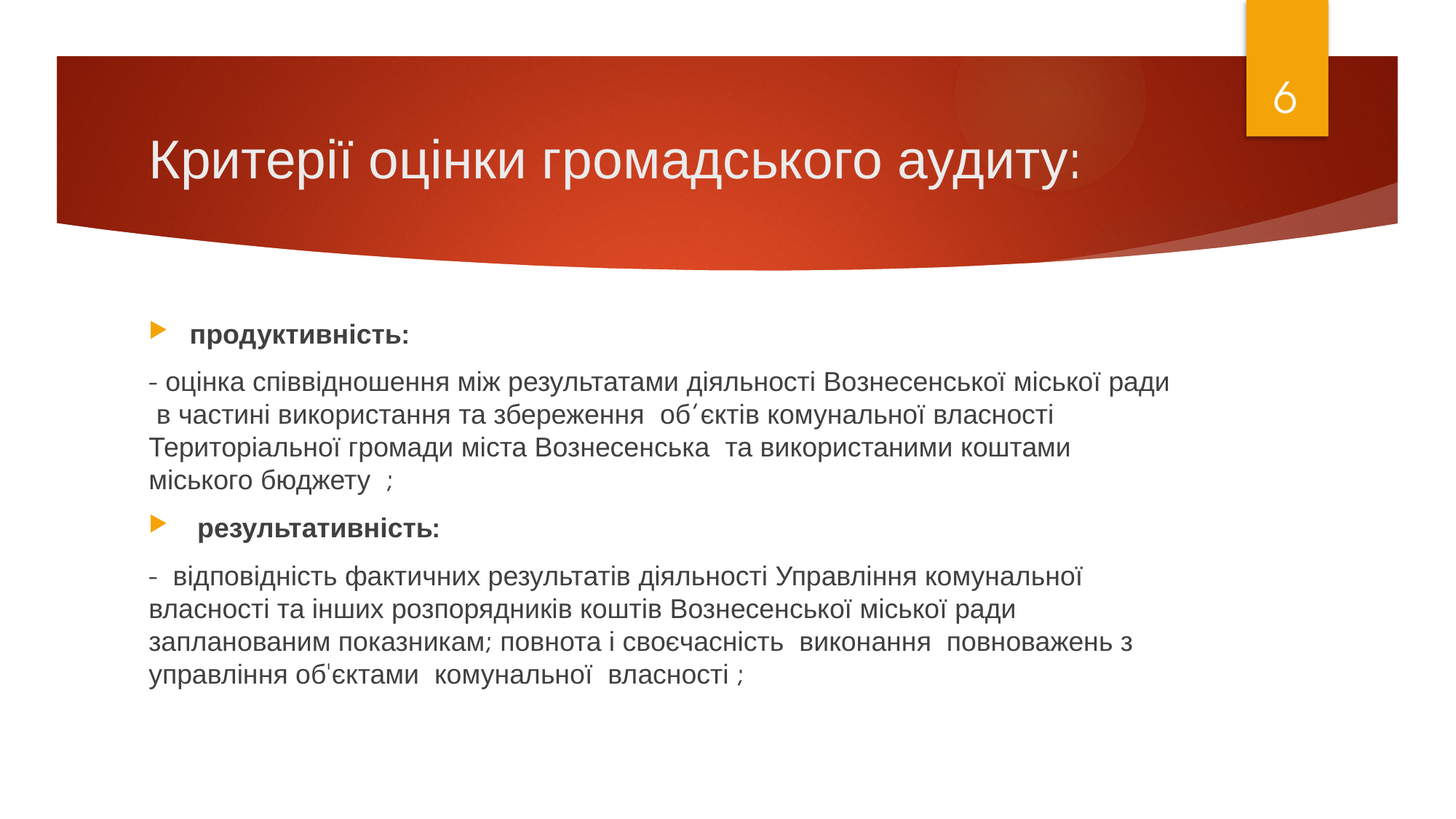

6
# Критерії оцінки громадського аудиту:
продуктивність:
- оцінка співвідношення між результатами діяльності Вознесенської міської ради  в частині використання та збереження  об’єктів комунальної власності Територіальної громади міста Вознесенська  та використаними коштами міського бюджету  ;
 результативність:
-  відповідність фактичних результатів діяльності Управління комунальної власності та інших розпорядників коштів Вознесенської міської ради  запланованим показникам; повнота і своєчасність  виконання  повноважень з управління об'єктами  комунальної  власності ;